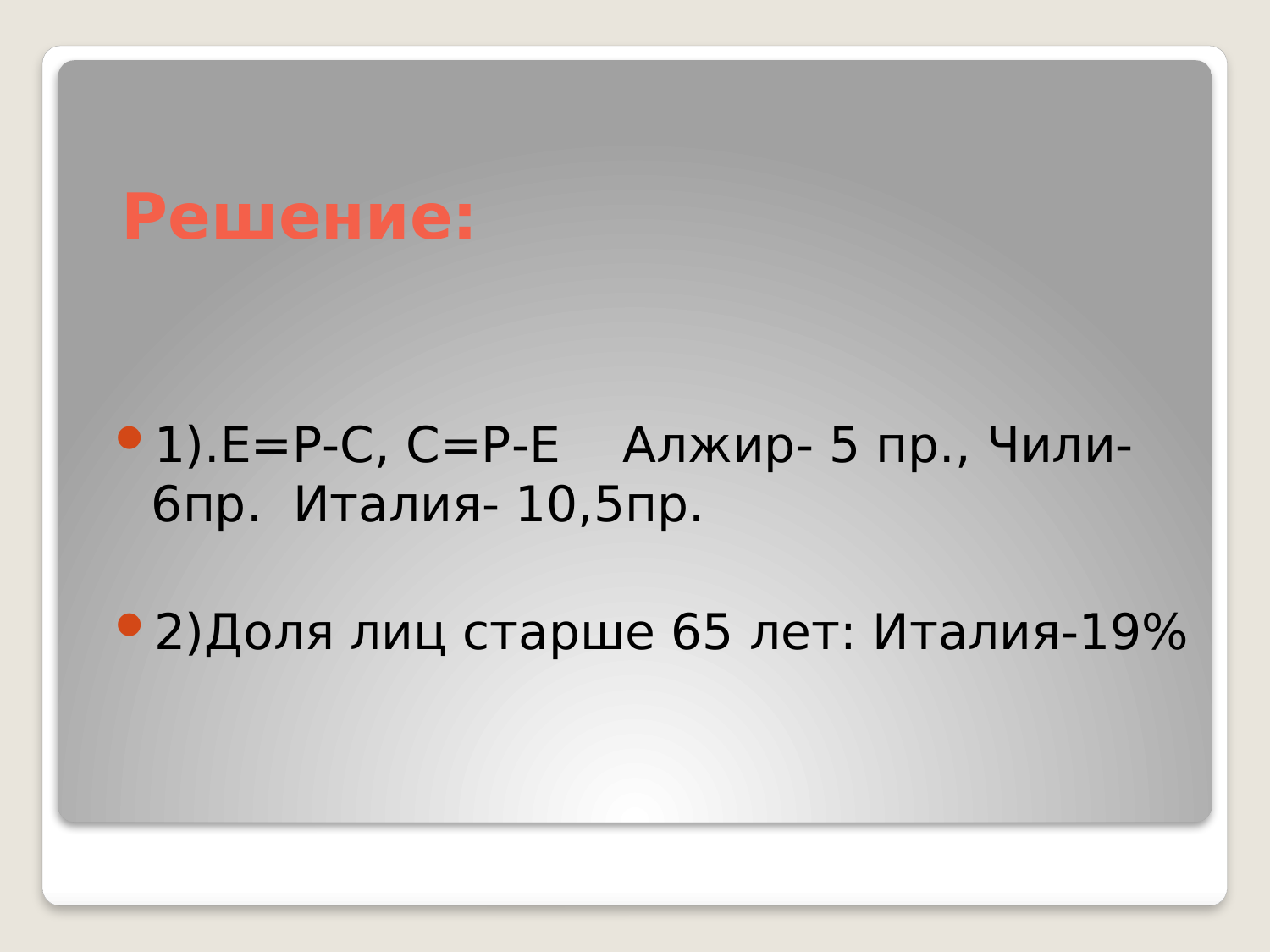

# Решение:

1).Е=Р-С, С=Р-Е    Алжир- 5 пр., Чили- 6пр.  Италия- 10,5пр.

2)Доля лиц старше 65 лет: Италия-19%